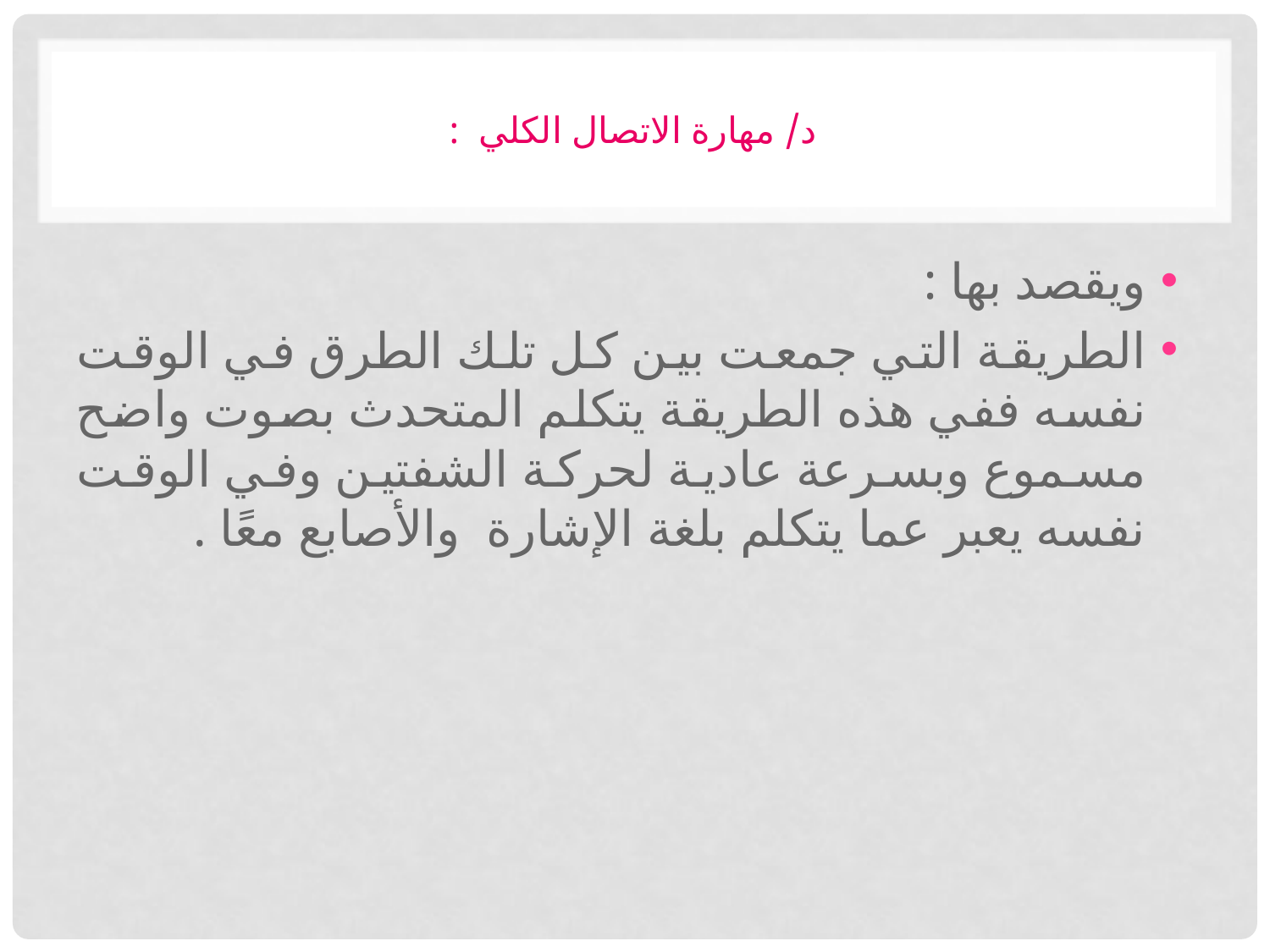

# د/ مهارة الاتصال الكلي  :
ويقصد بها :
الطريقة التي جمعت بين كل تلك الطرق في الوقت نفسه ففي هذه الطريقة يتكلم المتحدث بصوت واضح مسموع وبسرعة عادية لحركة الشفتين وفي الوقت نفسه يعبر عما يتكلم بلغة الإشارة  والأصابع معًا .